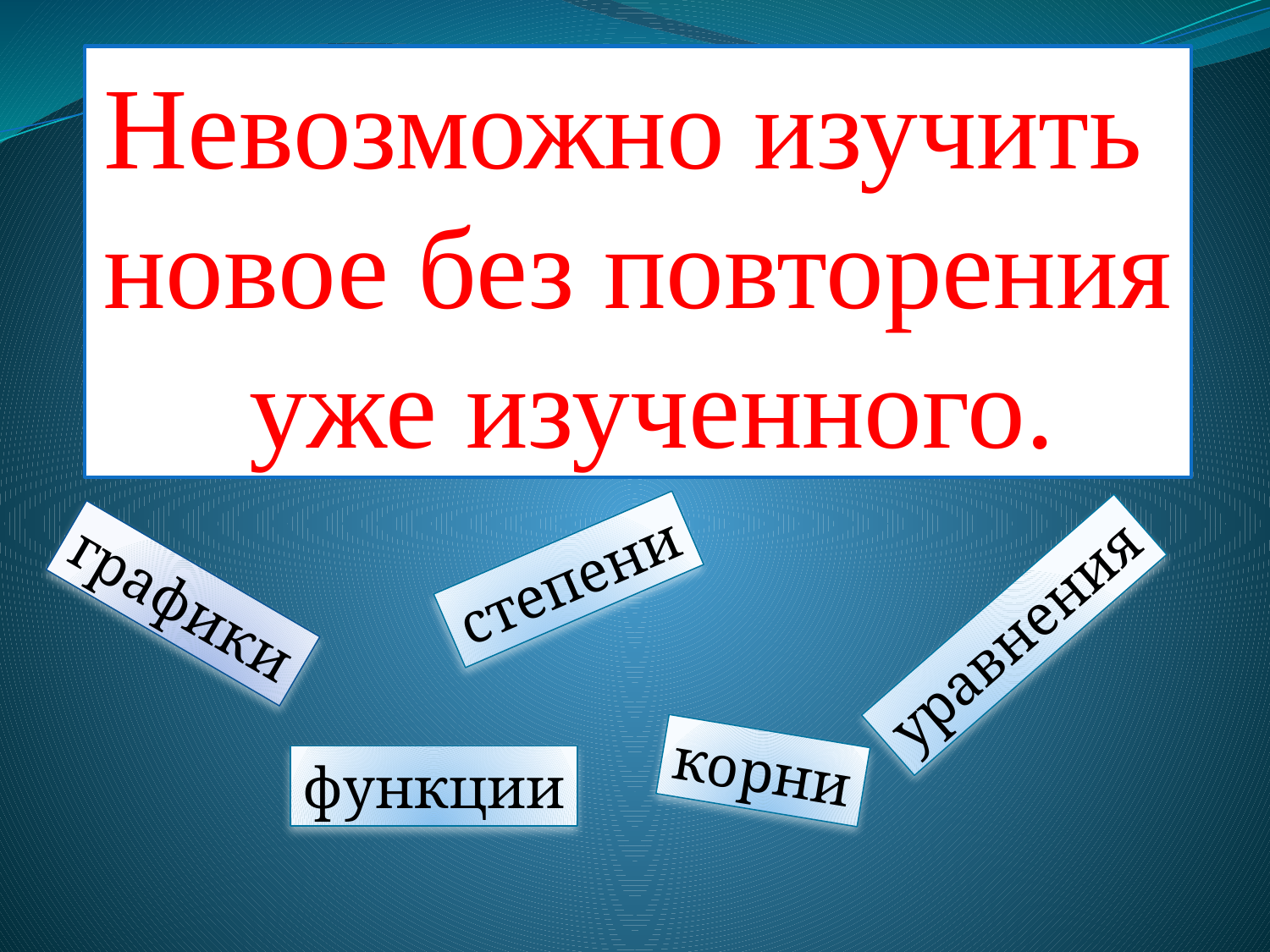

Невозможно изучить
новое без повторения
 уже изученного.
степени
графики
уравнения
корни
функции